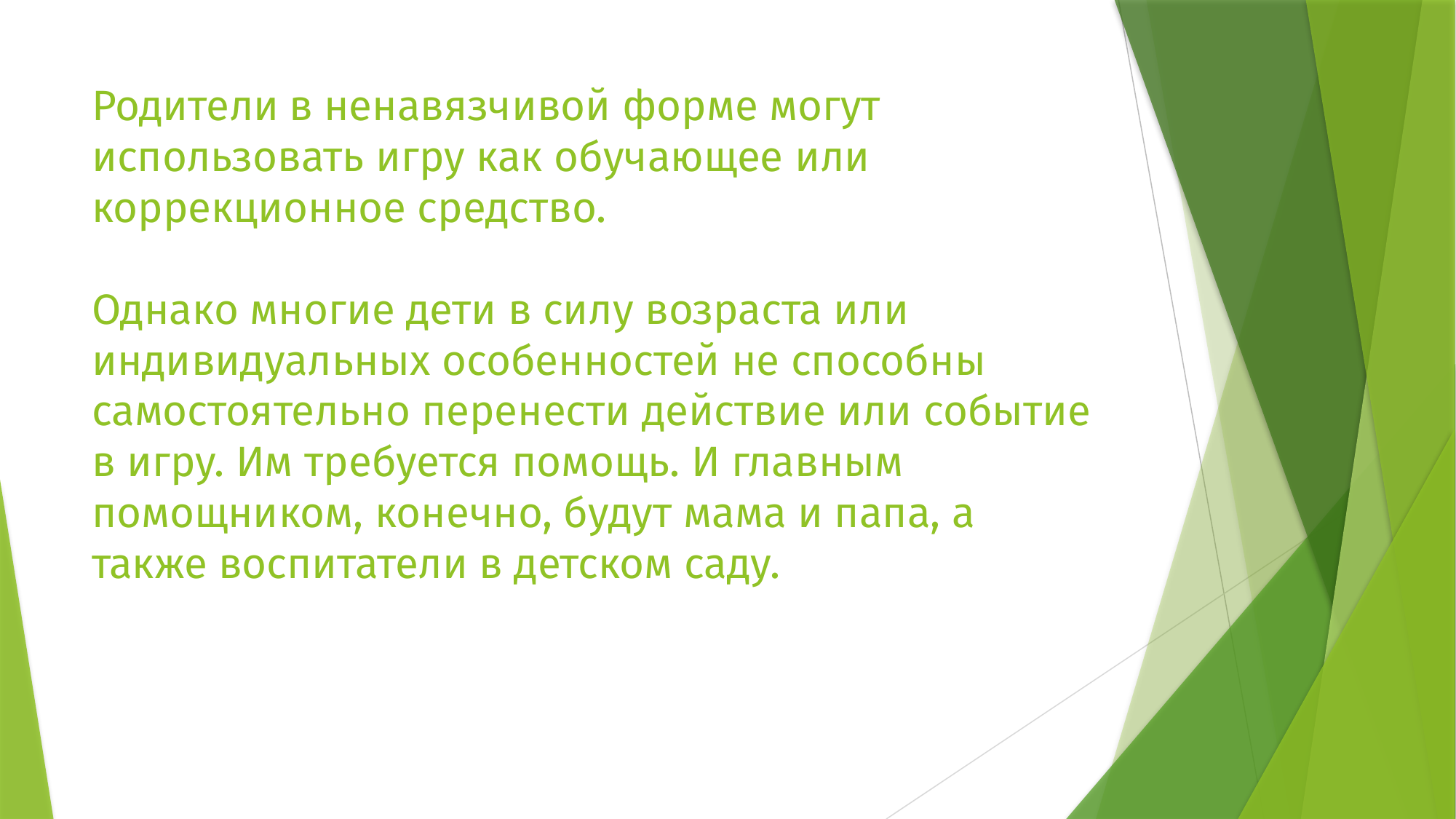

# Родители в ненавязчивой форме могут использовать игру как обучающее или коррекционное средство. Однако многие дети в силу возраста или индивидуальных особенностей не способны самостоятельно перенести действие или событие в игру. Им требуется помощь. И главным помощником, конечно, будут мама и папа, а также воспитатели в детском саду.